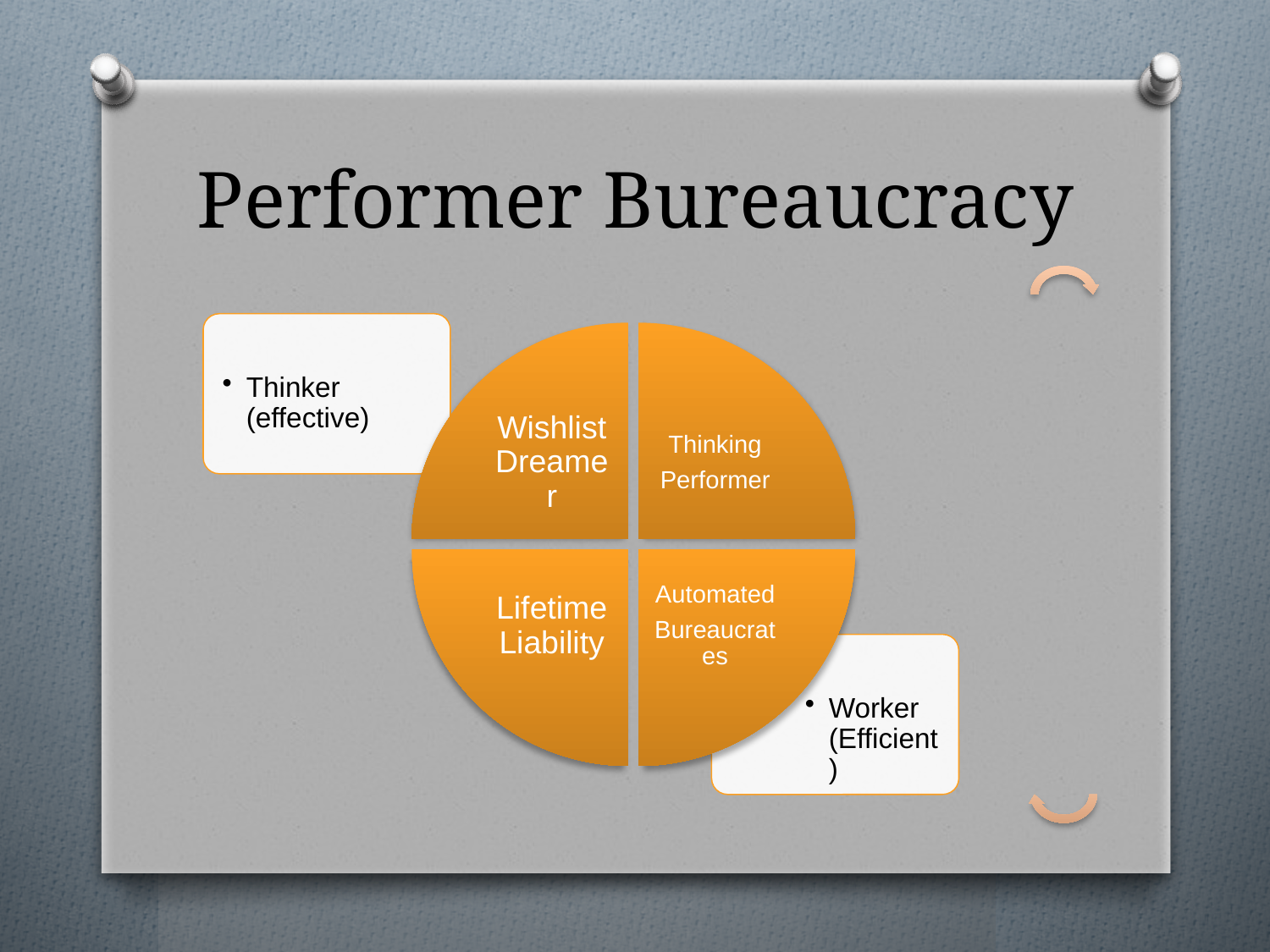

# Performer Bureaucracy

Thinker (effective)
Worker (Efficient)
Wishlist Dreamer
Thinking
Performer
Automated
Bureaucrates
Lifetime Liability